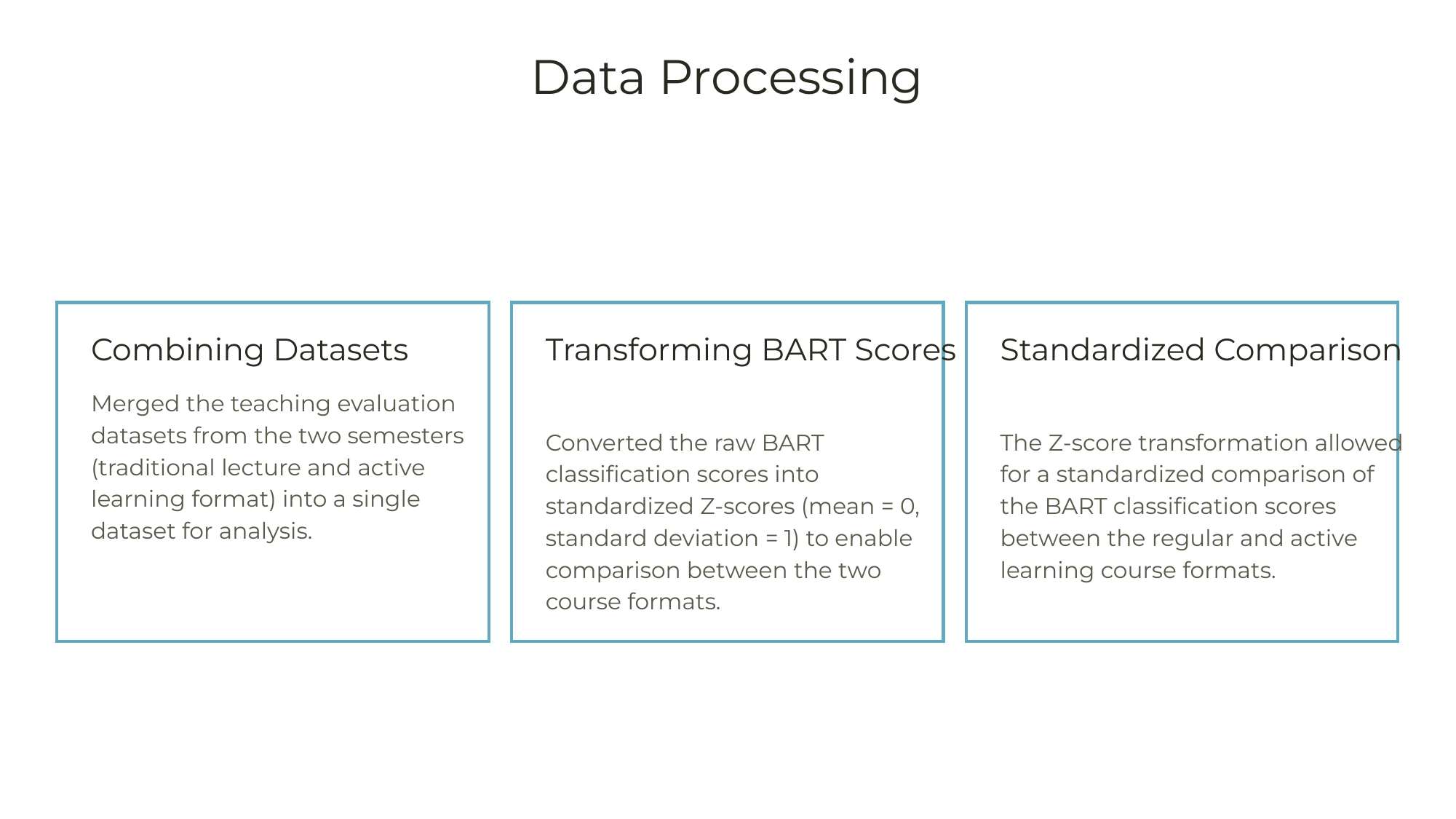

Data Processing

Combining Datasets
Transforming BART Scores
Standardized Comparison
Merged the teaching evaluation datasets from the two semesters (traditional lecture and active learning format) into a single dataset for analysis.
Converted the raw BART classification scores into standardized Z-scores (mean = 0, standard deviation = 1) to enable comparison between the two course formats.
The Z-score transformation allowed for a standardized comparison of the BART classification scores between the regular and active learning course formats.